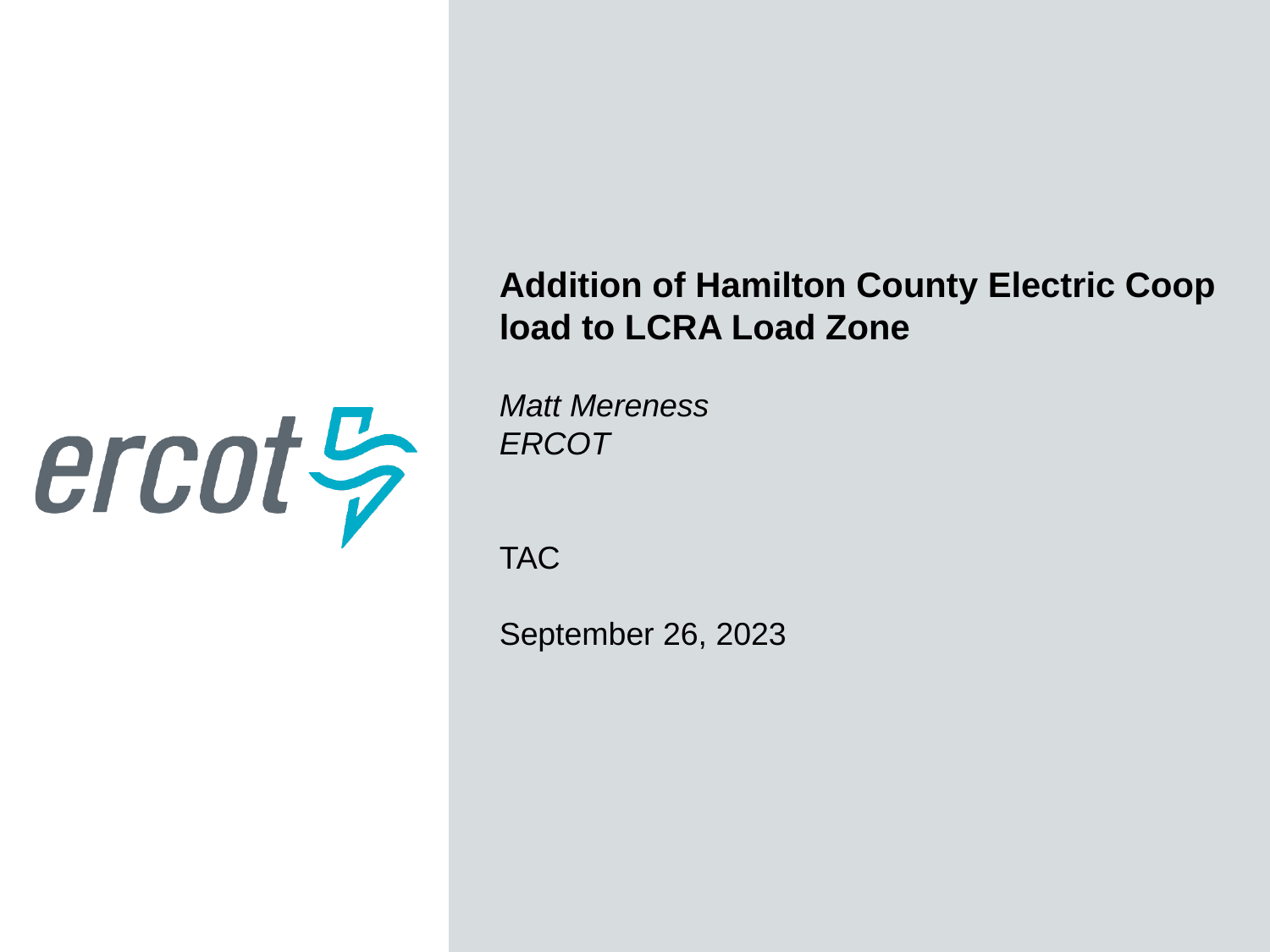

Addition of Hamilton County Electric Coop load to LCRA Load Zone

Matt Mereness
ERCOT

TAC

September 26, 2023